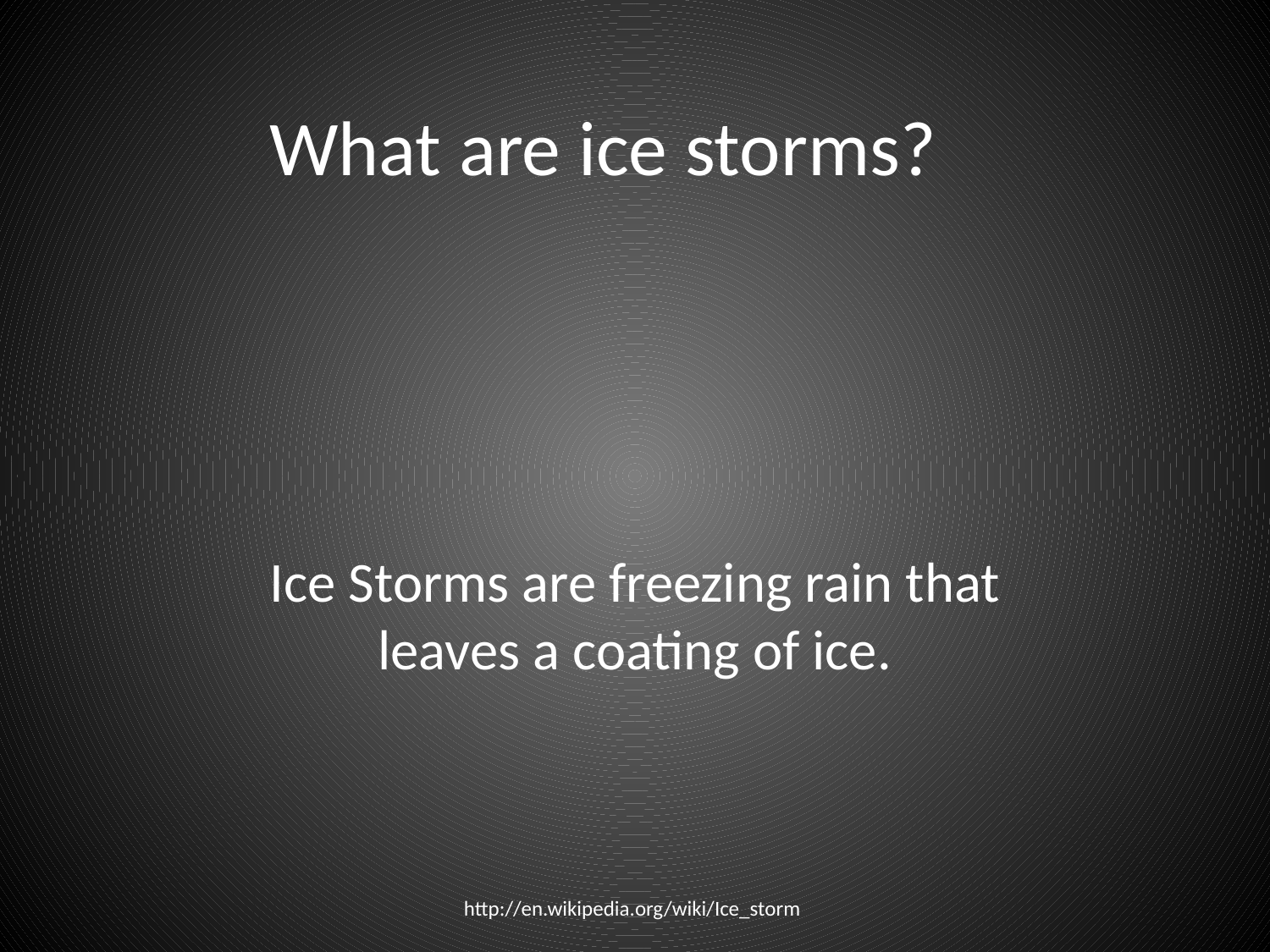

# What are ice storms?
Ice Storms are freezing rain that leaves a coating of ice.
http://en.wikipedia.org/wiki/Ice_storm